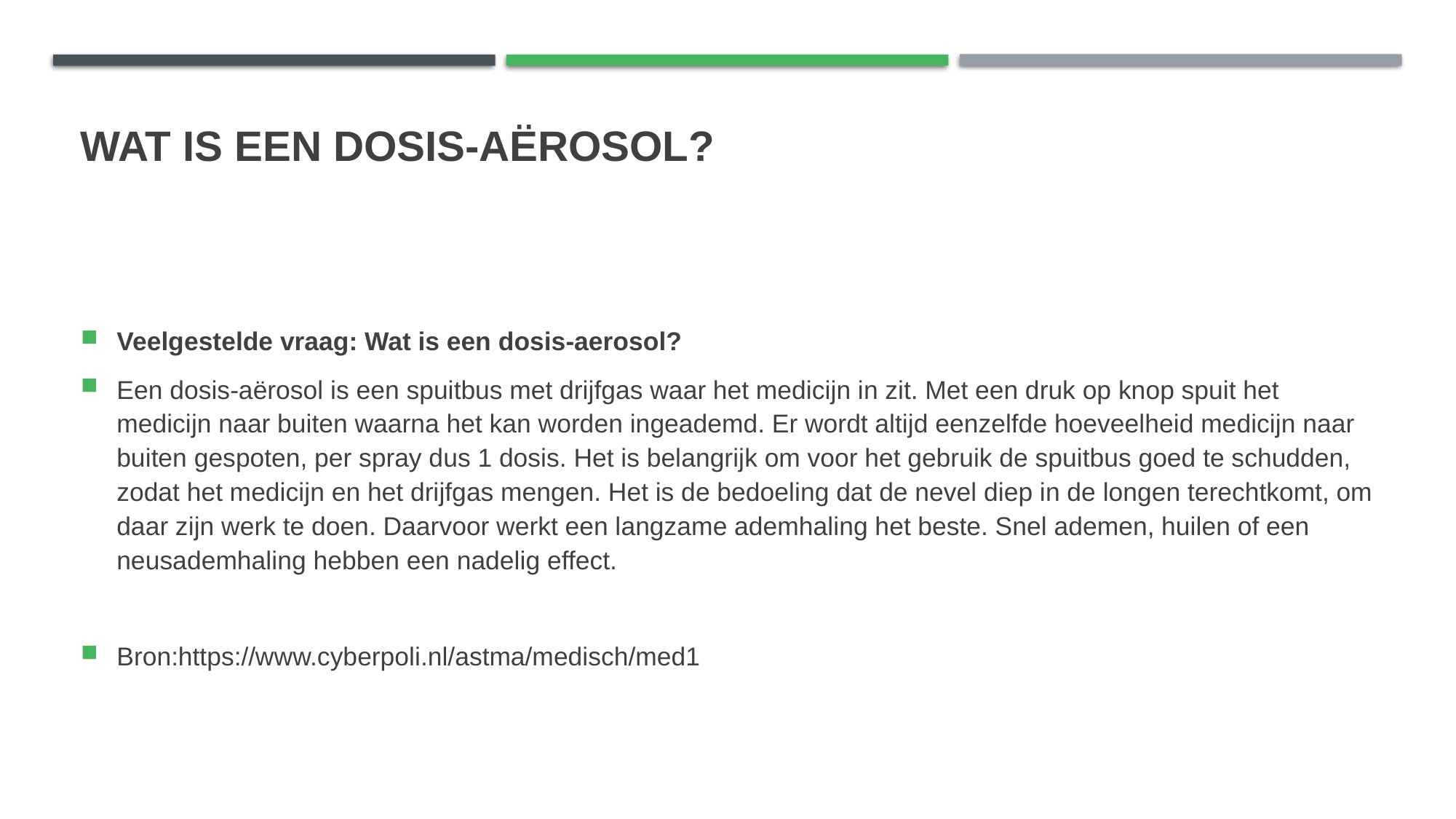

# Wat is een dosis-aërosol?
Veelgestelde vraag: Wat is een dosis-aerosol?
Een dosis-aërosol is een spuitbus met drijfgas waar het medicijn in zit. Met een druk op knop spuit het medicijn naar buiten waarna het kan worden ingeademd. Er wordt altijd eenzelfde hoeveelheid medicijn naar buiten gespoten, per spray dus 1 dosis. Het is belangrijk om voor het gebruik de spuitbus goed te schudden, zodat het medicijn en het drijfgas mengen. Het is de bedoeling dat de nevel diep in de longen terechtkomt, om daar zijn werk te doen. Daarvoor werkt een langzame ademhaling het beste. Snel ademen, huilen of een neusademhaling hebben een nadelig effect.

Bron:https://www.cyberpoli.nl/astma/medisch/med1